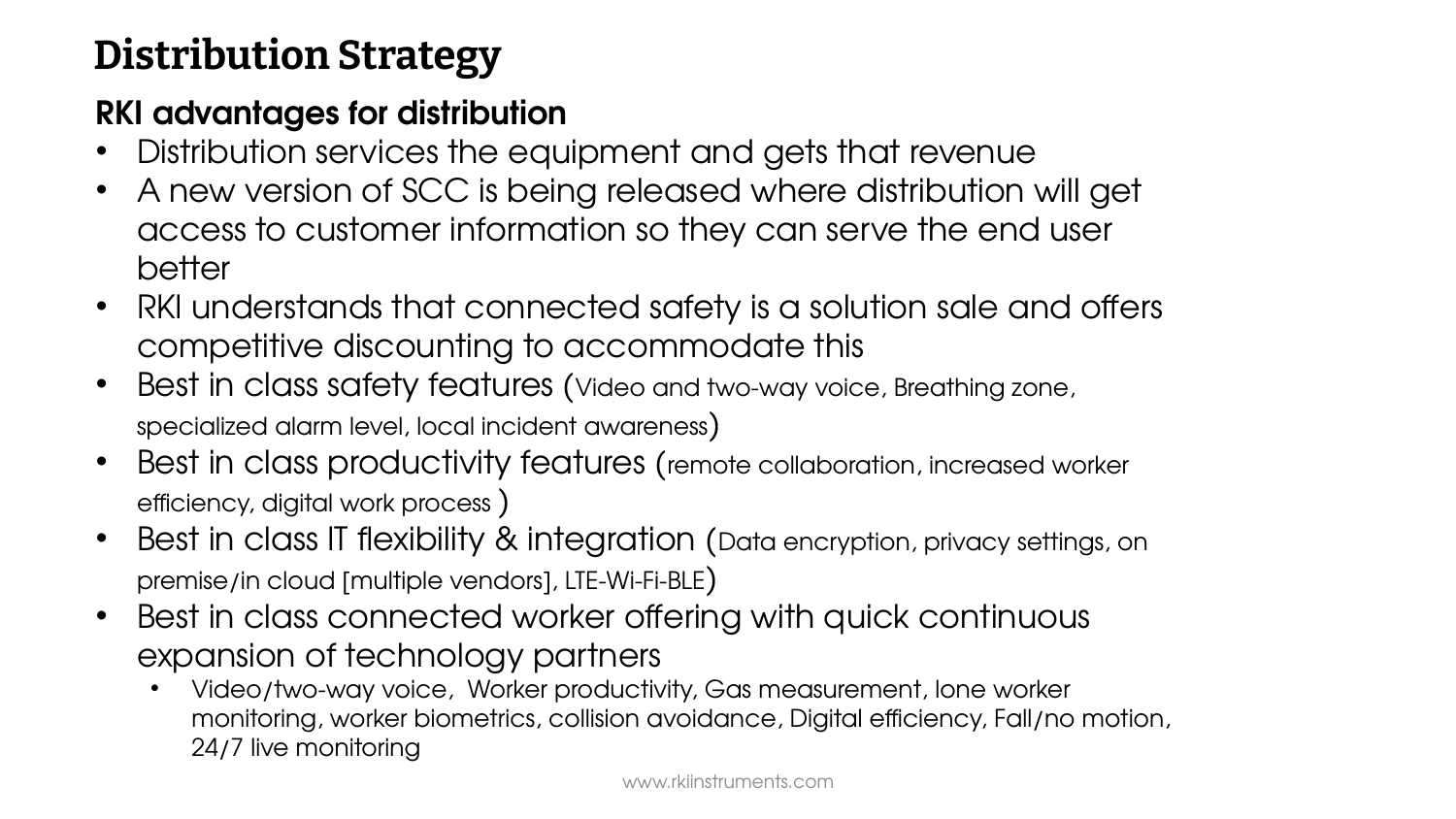

# Distribution Strategy
RKI advantages for distribution
Distribution services the equipment and gets that revenue
A new version of SCC is being released where distribution will get access to customer information so they can serve the end user better
RKI understands that connected safety is a solution sale and offers competitive discounting to accommodate this
Best in class safety features (Video and two-way voice, Breathing zone, specialized alarm level, local incident awareness)
Best in class productivity features (remote collaboration, increased worker efficiency, digital work process )
Best in class IT flexibility & integration (Data encryption, privacy settings, on premise/in cloud [multiple vendors], LTE-Wi-Fi-BLE)
Best in class connected worker offering with quick continuous expansion of technology partners
Video/two-way voice,  Worker productivity, Gas measurement, lone worker monitoring, worker biometrics, collision avoidance, Digital efficiency, Fall/no motion, 24/7 live monitoring

www.rkiinstruments.com